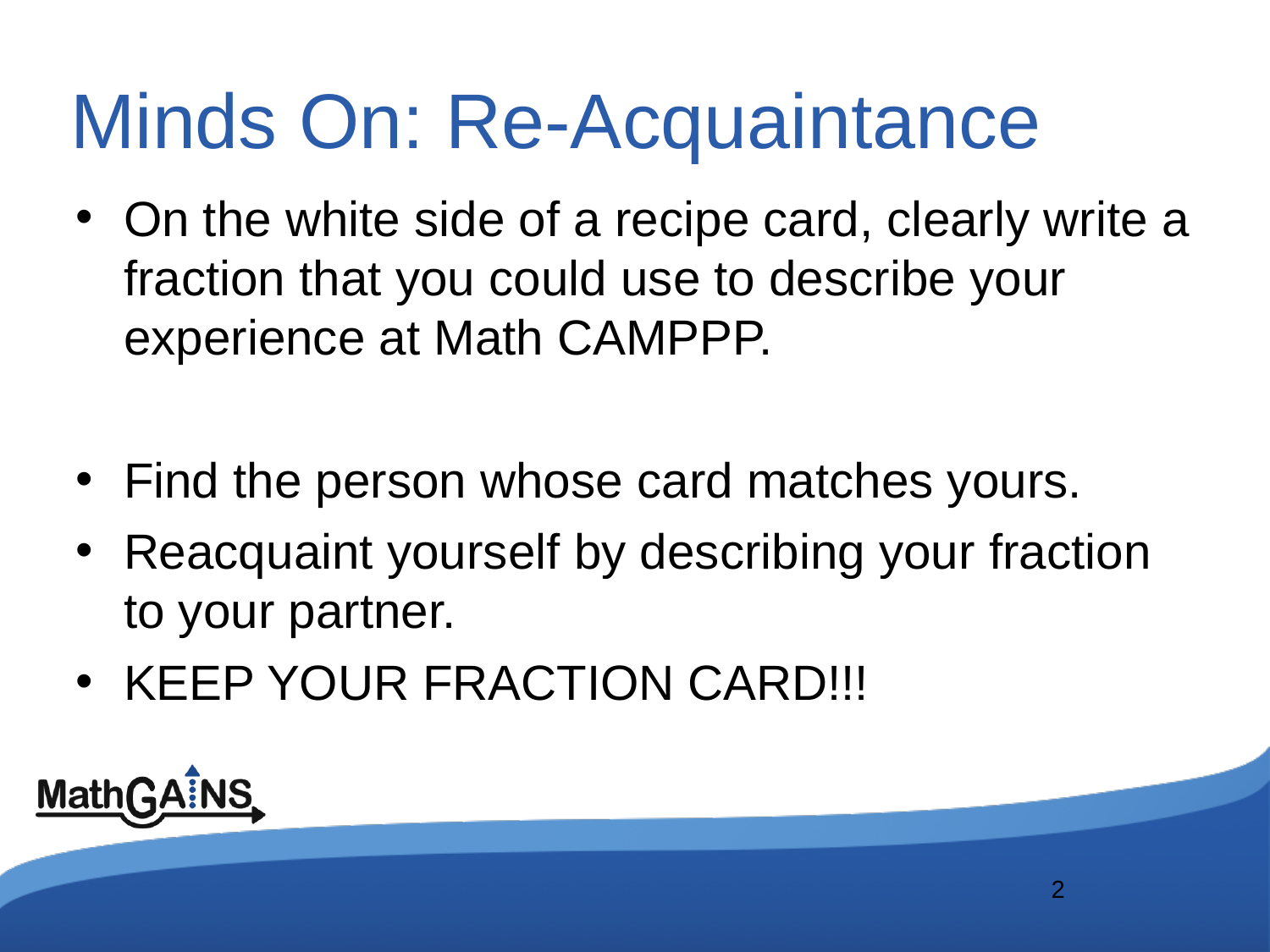

# Minds On: Re-Acquaintance
On the white side of a recipe card, clearly write a fraction that you could use to describe your experience at Math CAMPPP.

Find the person whose card matches yours.
Reacquaint yourself by describing your fraction to your partner.
KEEP YOUR FRACTION CARD!!!
2